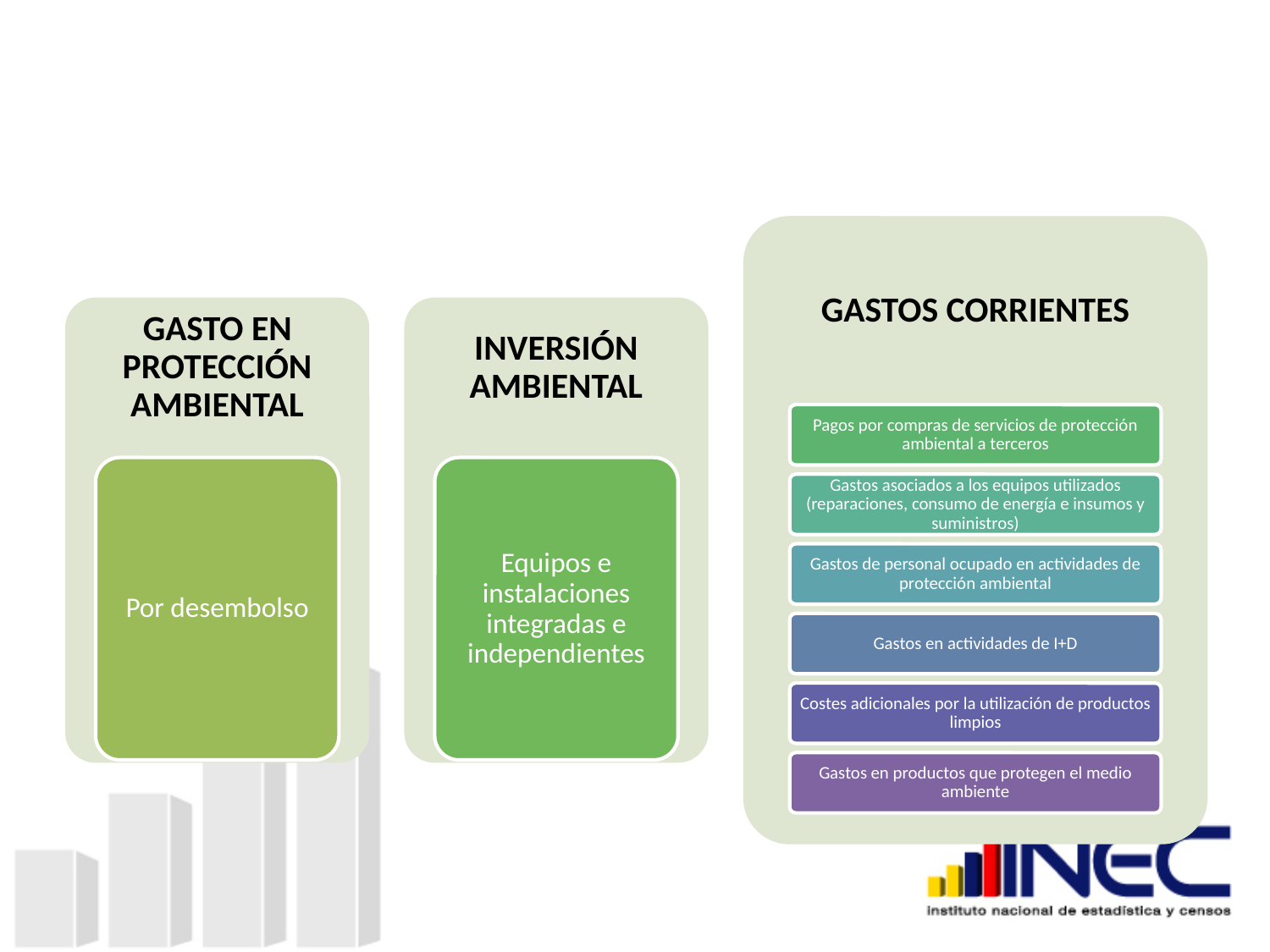

#
GASTO EN PROTECCIÓN AMBIENTAL
Por desembolso
INVERSIÓN AMBIENTAL
Equipos e instalaciones integradas e independientes
GASTOS CORRIENTES
Pagos por compras de servicios de protección ambiental a terceros
Gastos asociados a los equipos utilizados (reparaciones, consumo de energía e insumos y suministros)
Gastos de personal ocupado en actividades de protección ambiental
Gastos en actividades de I+D
Costes adicionales por la utilización de productos limpios
Gastos en productos que protegen el medio ambiente